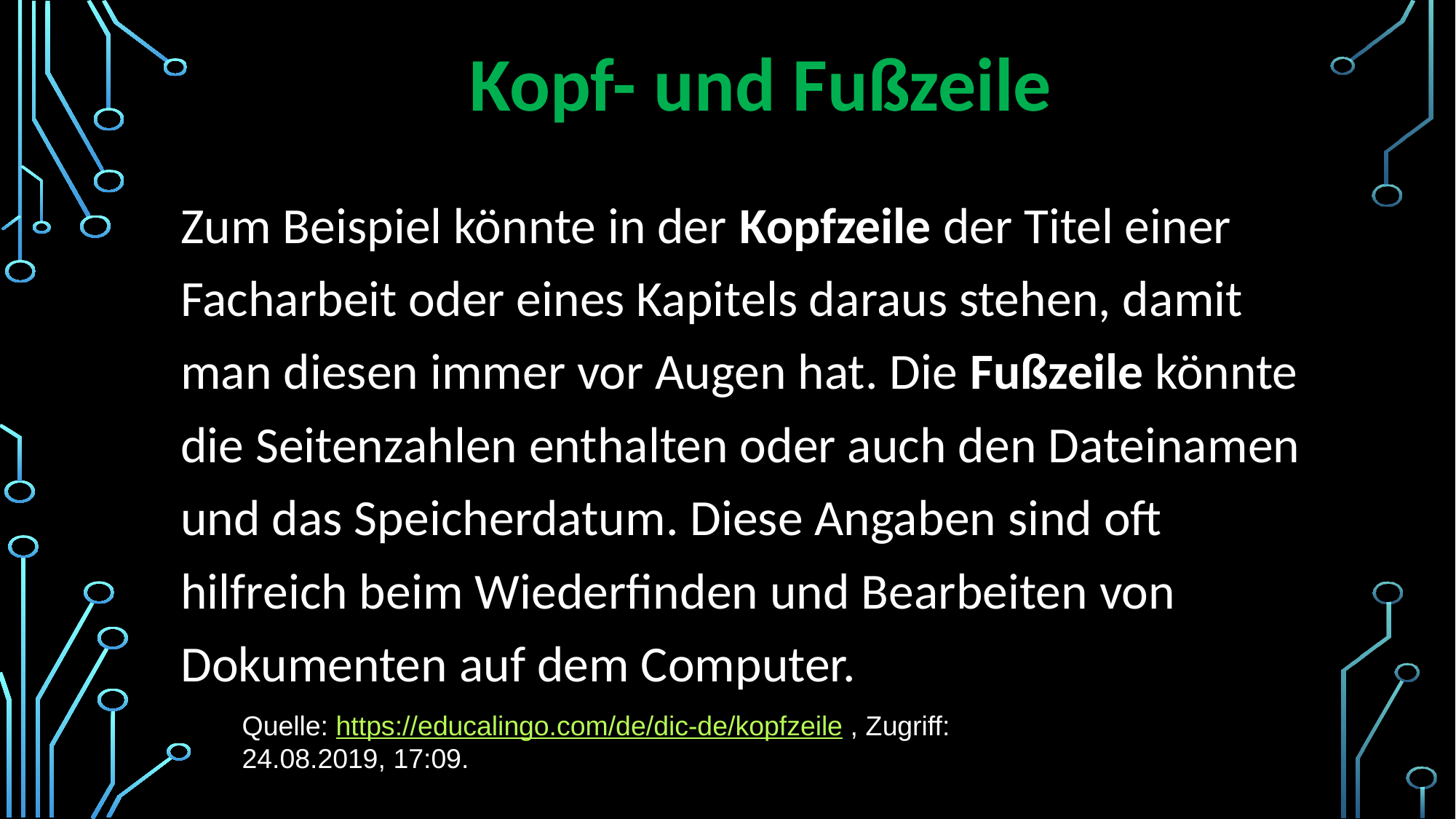

# Kopf- und Fußzeile
Zum Beispiel könnte in der Kopfzeile der Titel einer Facharbeit oder eines Kapitels daraus stehen, damit man diesen immer vor Augen hat. Die Fußzeile könnte die Seitenzahlen enthalten oder auch den Dateinamen und das Speicherdatum. Diese Angaben sind oft hilfreich beim Wiederfinden und Bearbeiten von Dokumenten auf dem Computer.

Quelle: https://educalingo.com/de/dic-de/kopfzeile , Zugriff: 24.08.2019, 17:09.